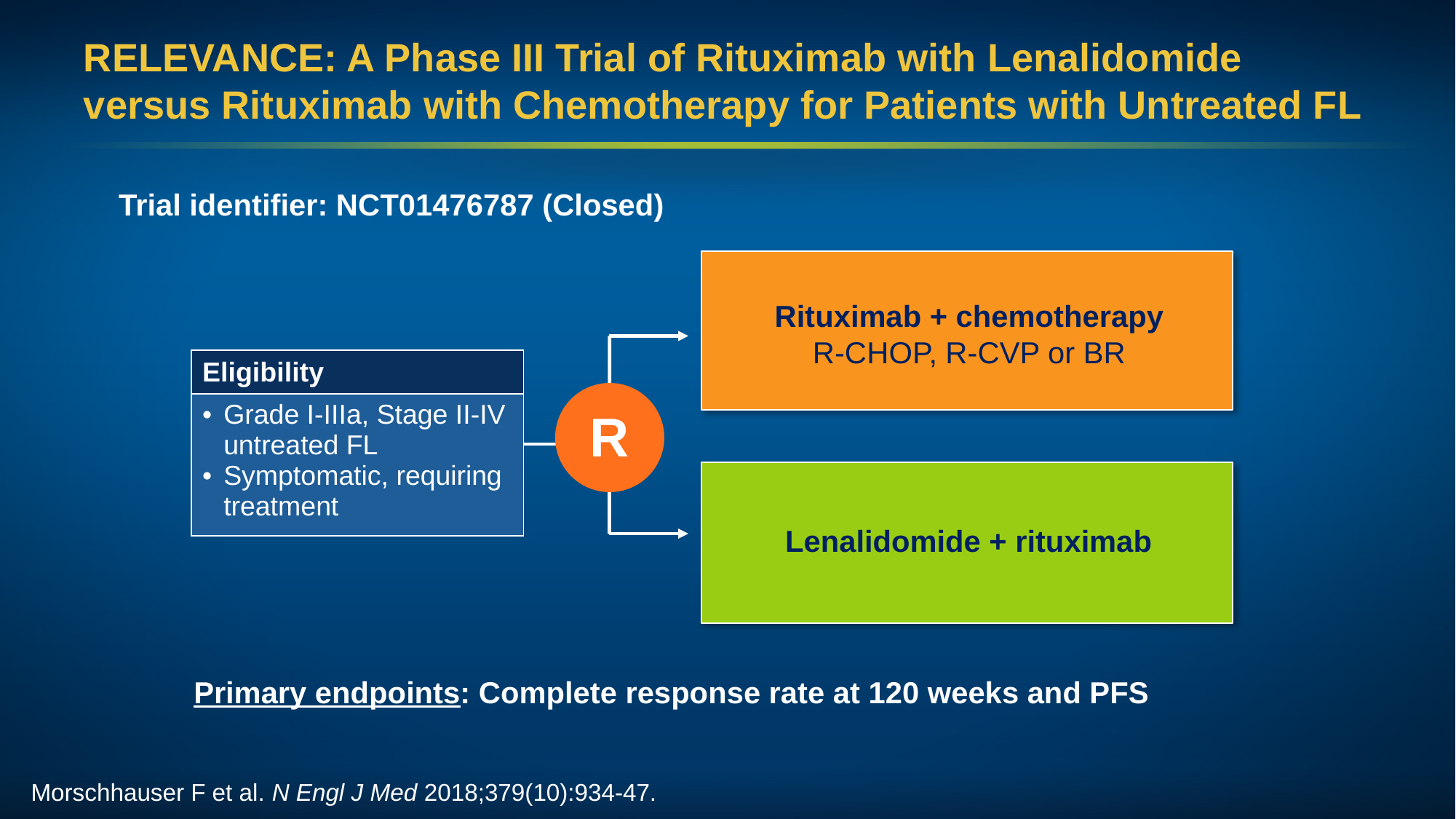

# RELEVANCE: A Phase III Trial of Rituximab with Lenalidomide versus Rituximab with Chemotherapy for Patients with Untreated FL
Trial identifier: NCT01476787 (Closed)

Rituximab + chemotherapy
R-CHOP, R-CVP or BR
| Eligibility |
| --- |
| Grade I-IIIa, Stage II-IV untreated FL Symptomatic, requiring treatment |

R

Lenalidomide + rituximab
Primary endpoints: Complete response rate at 120 weeks and PFS
Morschhauser F et al. N Engl J Med 2018;379(10):934-47.